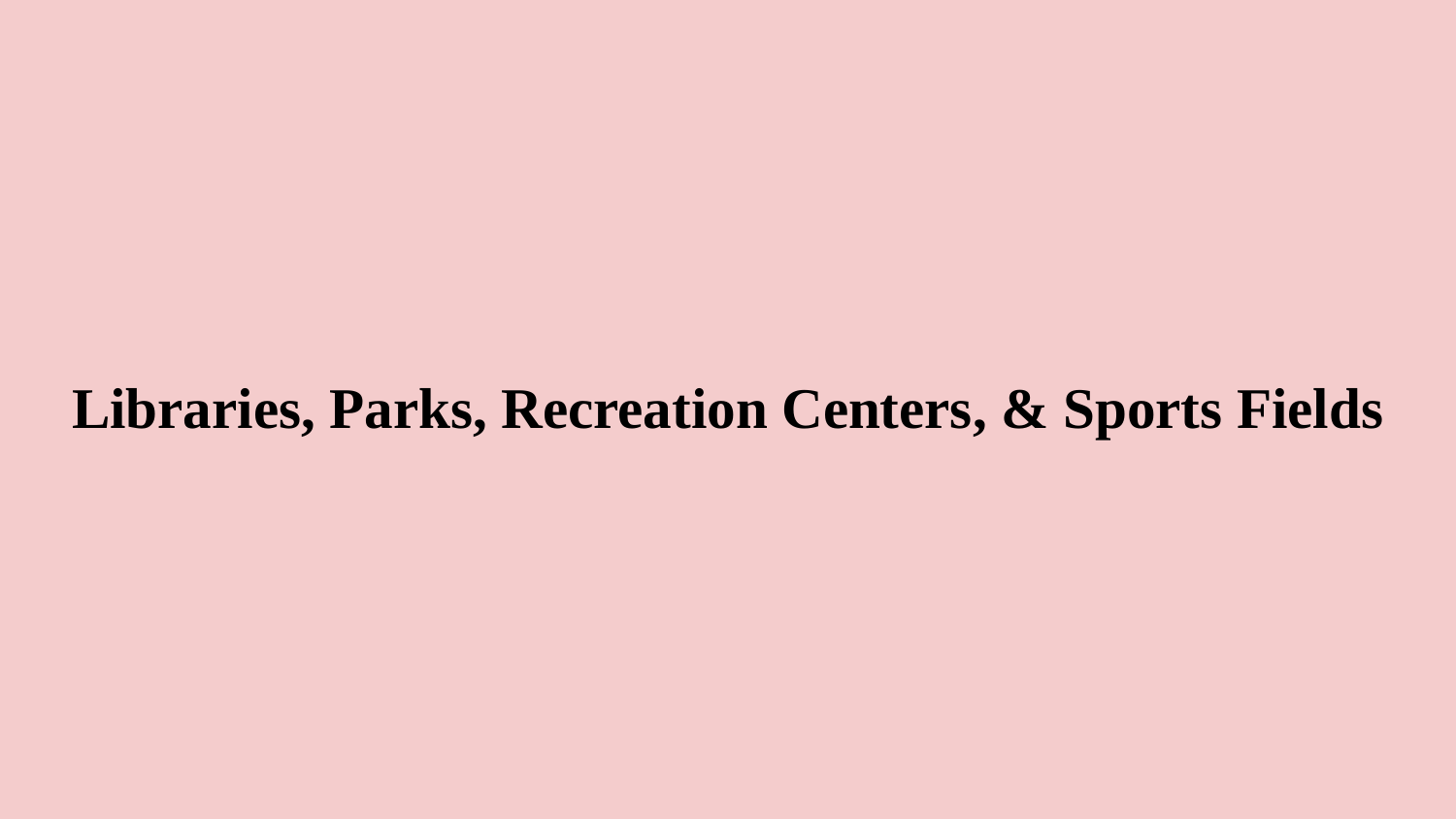

# Libraries, Parks, Recreation Centers, & Sports Fields